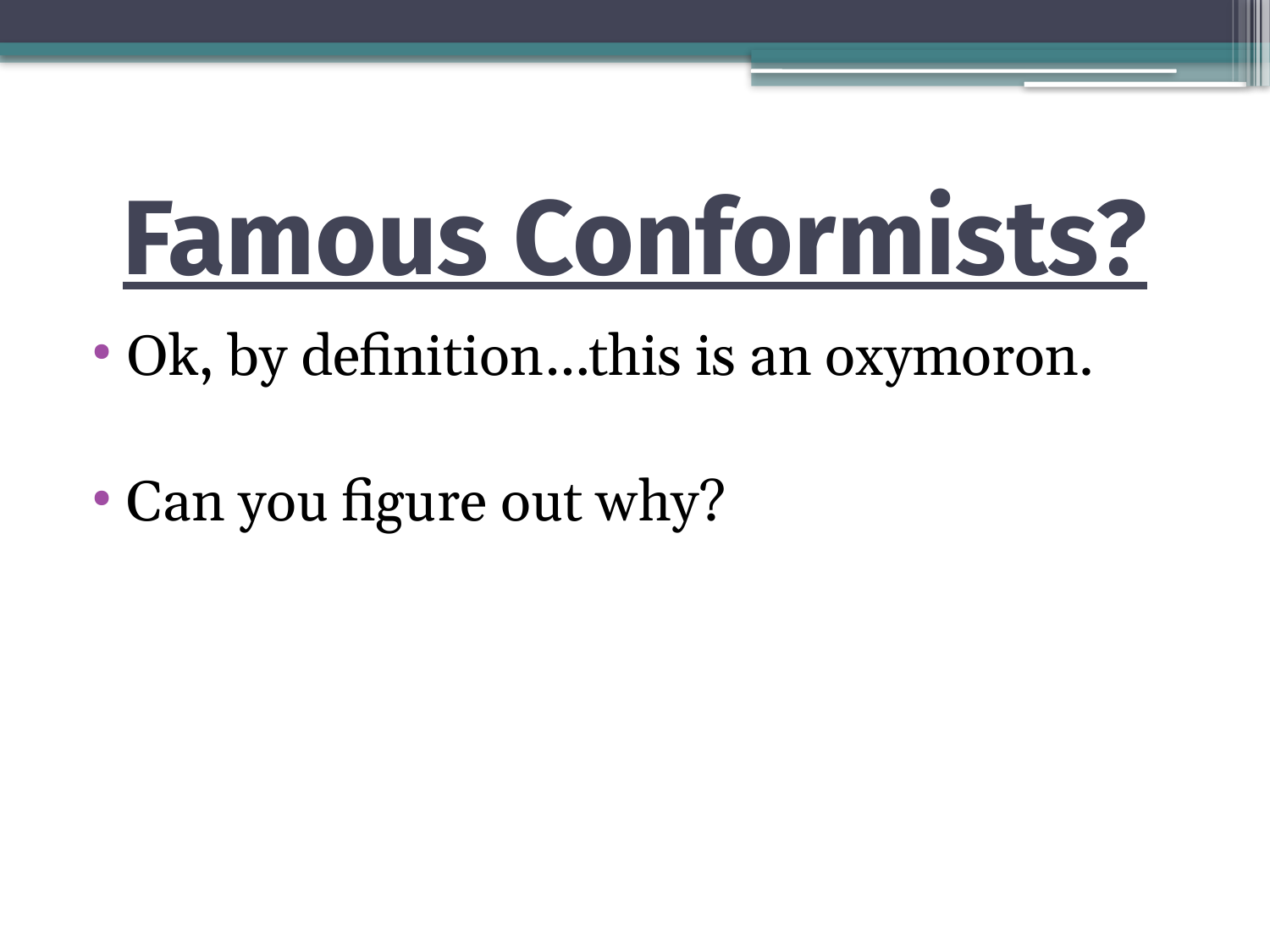

# Famous Conformists?
Ok, by definition…this is an oxymoron.

Can you figure out why?